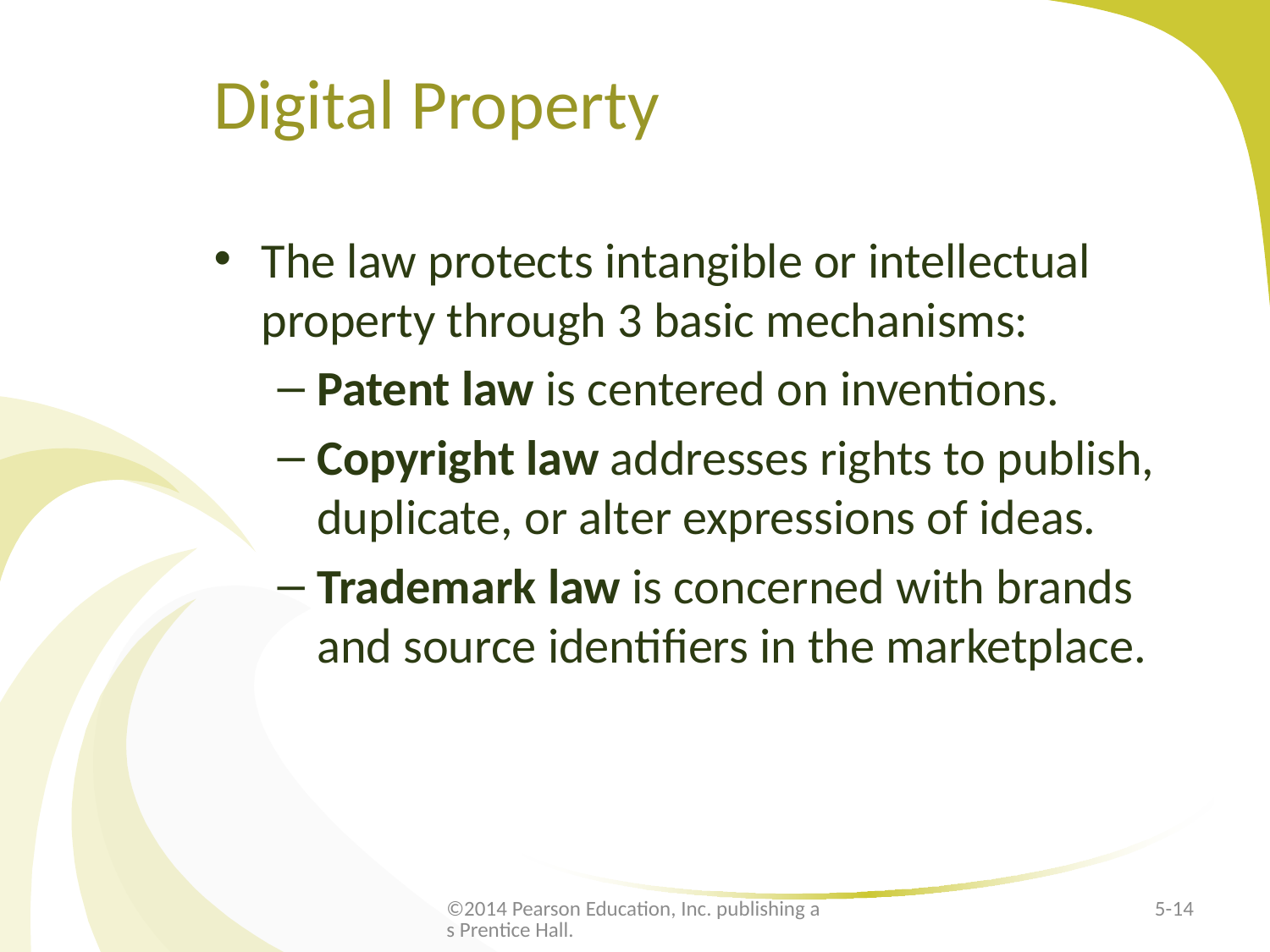

# Digital Property
The law protects intangible or intellectual property through 3 basic mechanisms:
Patent law is centered on inventions.
Copyright law addresses rights to publish, duplicate, or alter expressions of ideas.
Trademark law is concerned with brands and source identifiers in the marketplace.

©2014 Pearson Education, Inc. publishing as Prentice Hall.
5-14